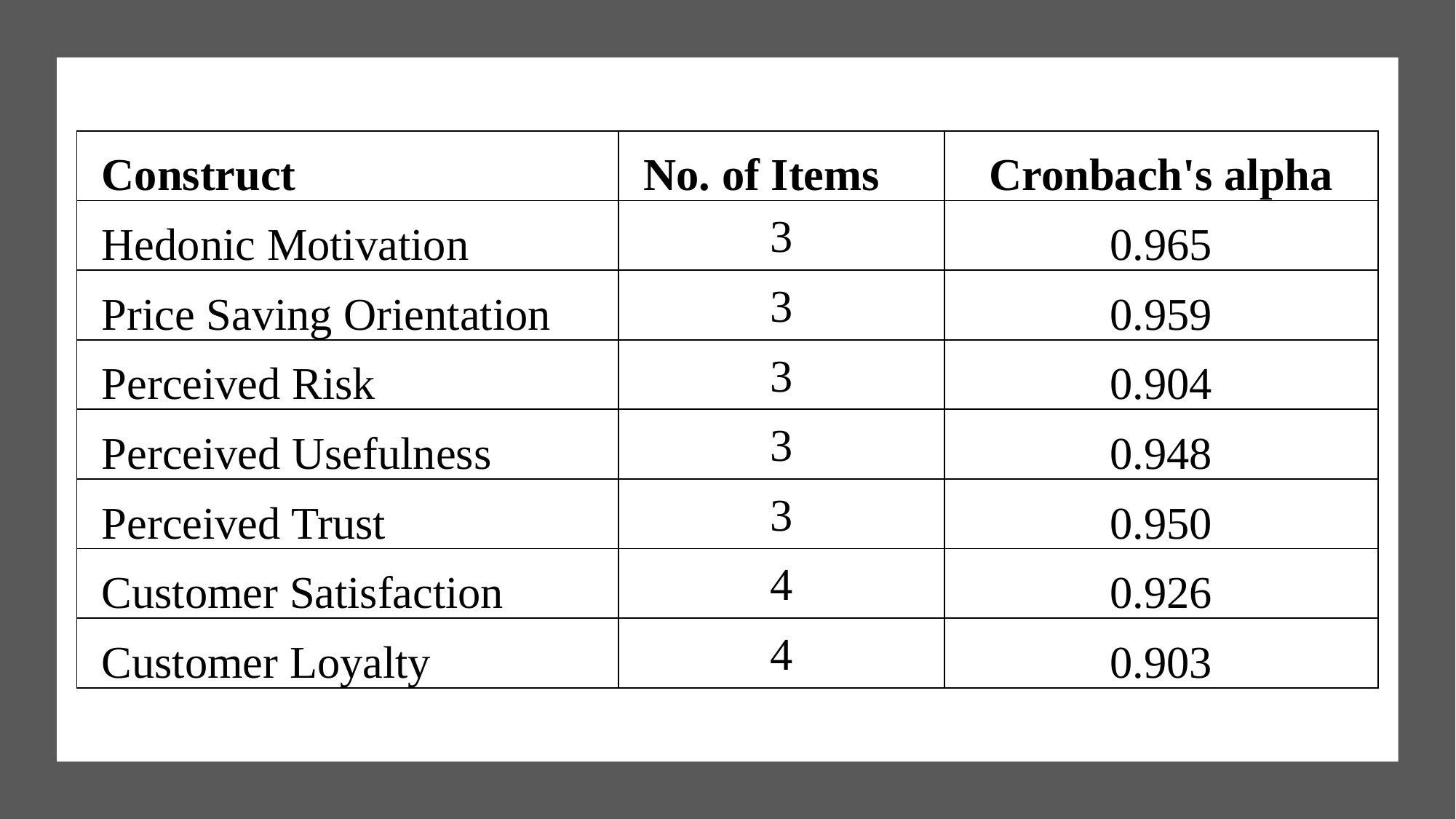

| Construct | No. of Items | Cronbach's alpha |
| --- | --- | --- |
| Hedonic Motivation | 3 | 0.965 |
| Price Saving Orientation | 3 | 0.959 |
| Perceived Risk | 3 | 0.904 |
| Perceived Usefulness | 3 | 0.948 |
| Perceived Trust | 3 | 0.950 |
| Customer Satisfaction | 4 | 0.926 |
| Customer Loyalty | 4 | 0.903 |